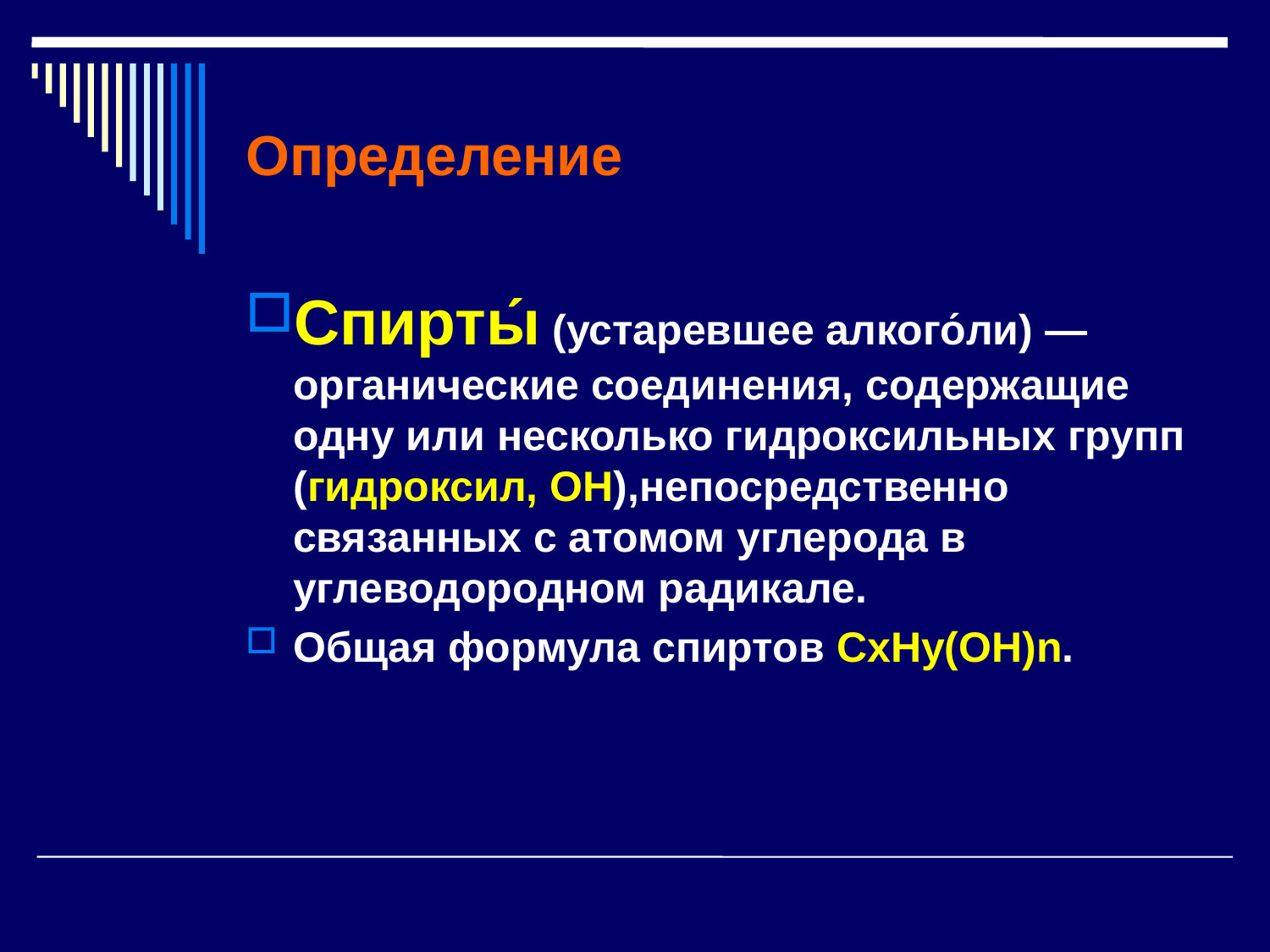

# Определение
Спирты́ (устаревшее алкого́ли) — органические соединения, содержащие одну или несколько гидроксильных групп (гидроксил, OH),непосредственно связанных с атомом углерода в углеводородном радикале.
Общая формула спиртов СxHy(OH)n.